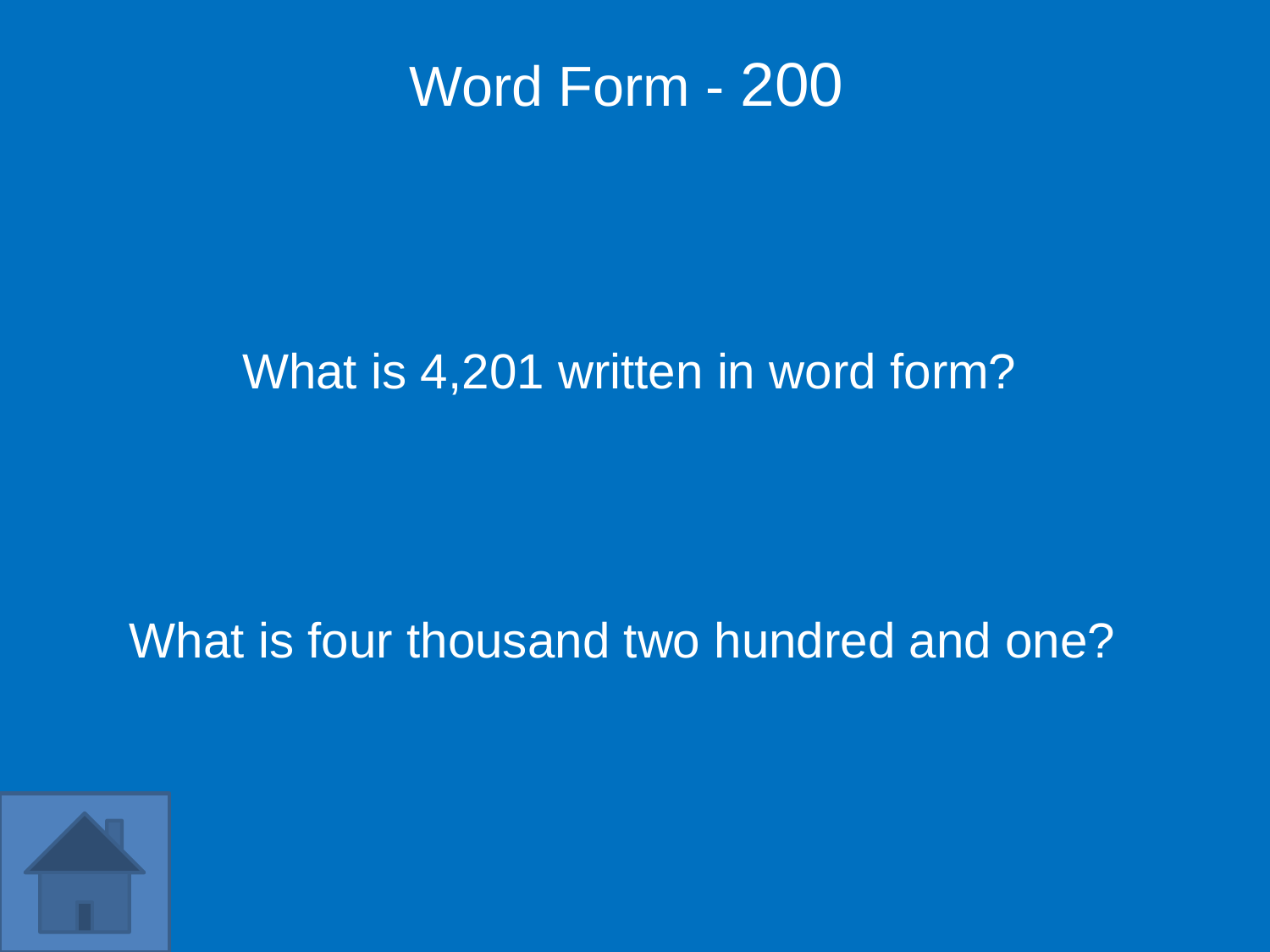

Word Form - 200

What is four thousand two hundred and one?

What is 4,201 written in word form?